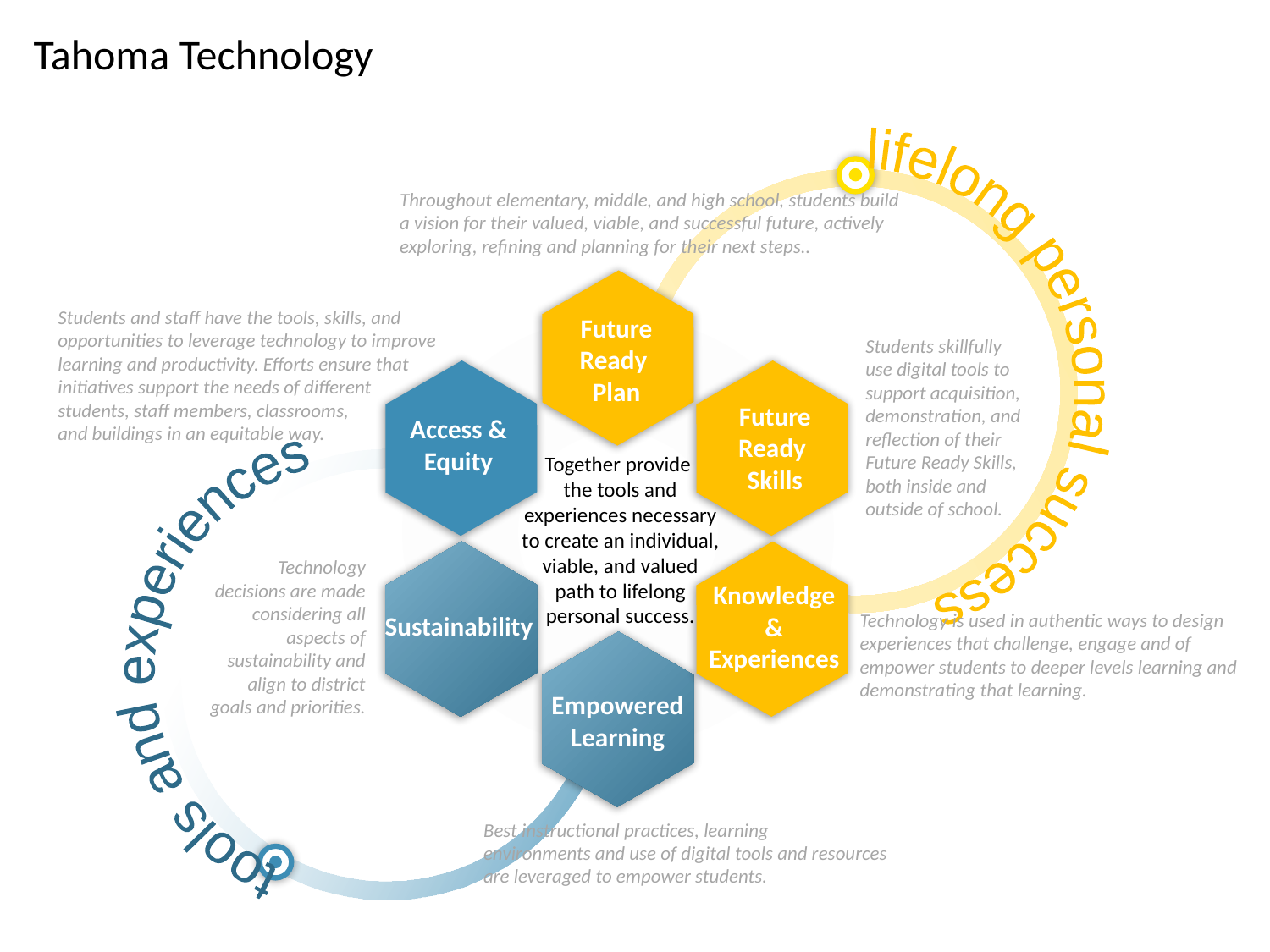

Tahoma Technology

lifelong personal success

Throughout elementary, middle, and high school, students build a vision for their valued, viable, and successful future, actively exploring, refining and planning for their next steps..

Students and staff have the tools, skills, and
opportunities to leverage technology to improve
learning and productivity. Efforts ensure that initiatives support the needs of different
students, staff members, classrooms,
and buildings in an equitable way.

Future Ready
Plan

Students skillfully use digital tools to support acquisition, demonstration, and reflection of their Future Ready Skills, both inside and outside of school.
Future Ready
Skills
Access & Equity
Together provide
the tools and experiences necessary to create an individual, viable, and valued path to lifelong personal success.

tools and experiences

Technology decisions are made considering all aspects of sustainability and align to district goals and priorities.
Knowledge & Experiences
Technology is used in authentic ways to design experiences that challenge, engage and of empower students to deeper levels learning and demonstrating that learning.
Sustainability
Empowered Learning
Best instructional practices, learning
environments and use of digital tools and resources are leveraged to empower students.